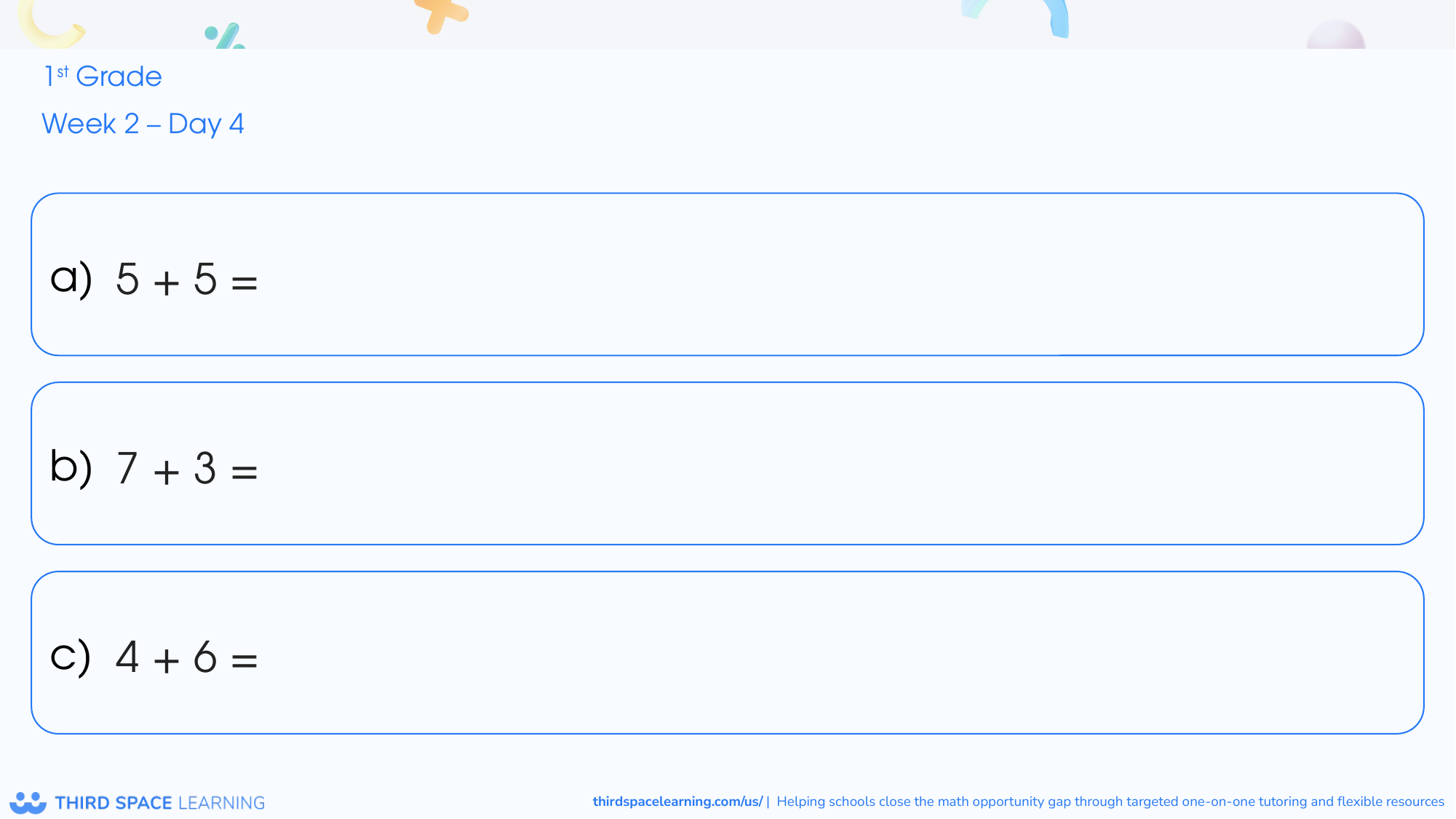

1st Grade
Week 2 – Day 4
5 + 5 =
7 + 3 =
4 + 6 =